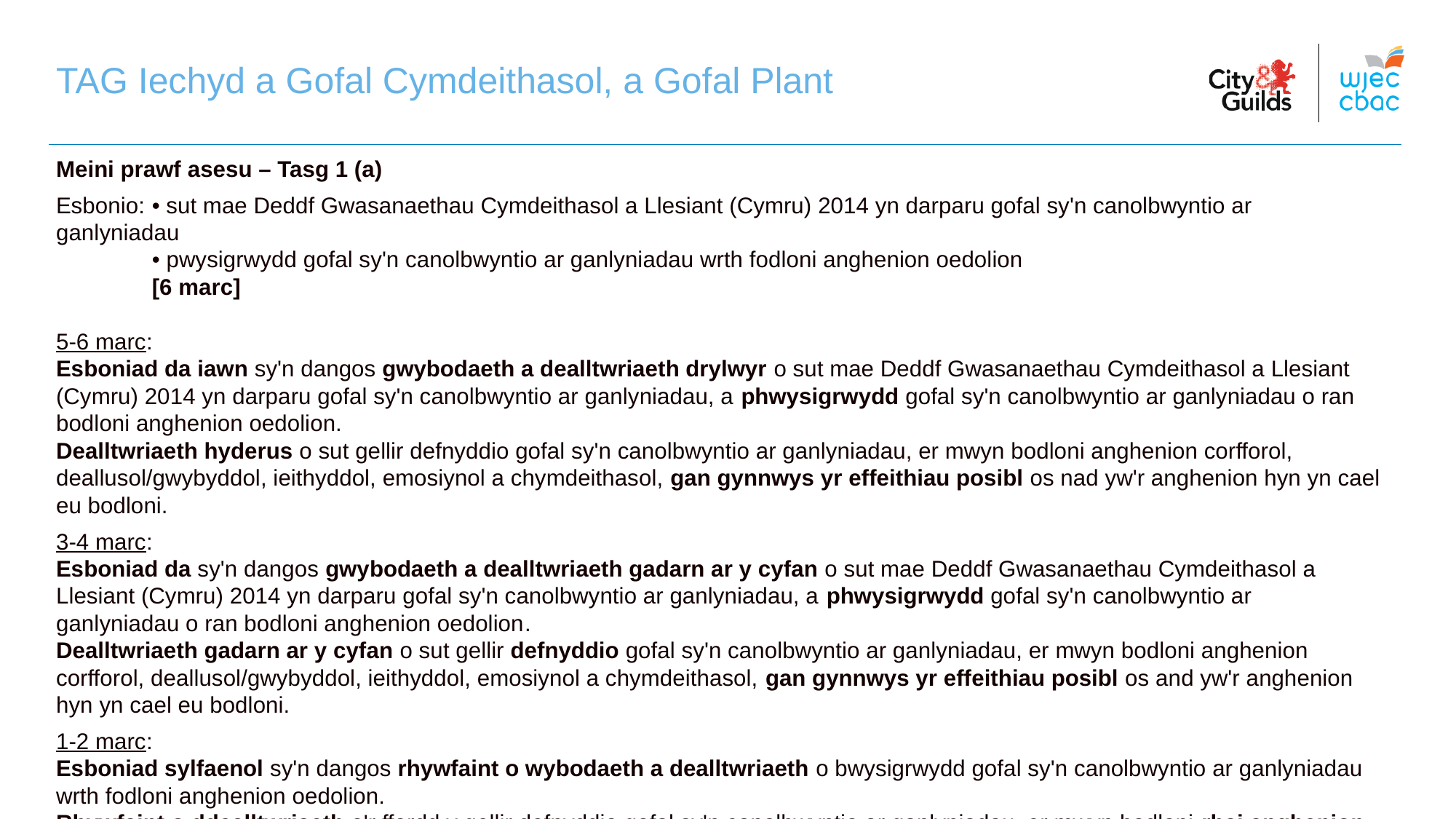

TAG Iechyd a Gofal Cymdeithasol, a Gofal Plant
Meini prawf asesu – Tasg 1 (a)
Esbonio:	• sut mae Deddf Gwasanaethau Cymdeithasol a Llesiant (Cymru) 2014 yn darparu gofal sy'n canolbwyntio ar ganlyniadau
	• pwysigrwydd gofal sy'n canolbwyntio ar ganlyniadau wrth fodloni anghenion oedolion 					[6 marc]

5-6 marc:
Esboniad da iawn sy'n dangos gwybodaeth a dealltwriaeth drylwyr o sut mae Deddf Gwasanaethau Cymdeithasol a Llesiant (Cymru) 2014 yn darparu gofal sy'n canolbwyntio ar ganlyniadau, a phwysigrwydd gofal sy'n canolbwyntio ar ganlyniadau o ran bodloni anghenion oedolion.
Dealltwriaeth hyderus o sut gellir defnyddio gofal sy'n canolbwyntio ar ganlyniadau, er mwyn bodloni anghenion corfforol, deallusol/gwybyddol, ieithyddol, emosiynol a chymdeithasol, gan gynnwys yr effeithiau posibl os nad yw'r anghenion hyn yn cael eu bodloni.
3-4 marc:
Esboniad da sy'n dangos gwybodaeth a dealltwriaeth gadarn ar y cyfan o sut mae Deddf Gwasanaethau Cymdeithasol a Llesiant (Cymru) 2014 yn darparu gofal sy'n canolbwyntio ar ganlyniadau, a phwysigrwydd gofal sy'n canolbwyntio ar ganlyniadau o ran bodloni anghenion oedolion.
Dealltwriaeth gadarn ar y cyfan o sut gellir defnyddio gofal sy'n canolbwyntio ar ganlyniadau, er mwyn bodloni anghenion corfforol, deallusol/gwybyddol, ieithyddol, emosiynol a chymdeithasol, gan gynnwys yr effeithiau posibl os and yw'r anghenion hyn yn cael eu bodloni.
1-2 marc:
Esboniad sylfaenol sy'n dangos rhywfaint o wybodaeth a dealltwriaeth o bwysigrwydd gofal sy'n canolbwyntio ar ganlyniadau wrth fodloni anghenion oedolion.
Rhywfaint o ddealltwriaeth o'r ffordd y gellir defnyddio gofal sy'n canolbwyntio ar ganlyniadau, er mwyn bodloni rhai anghenion.